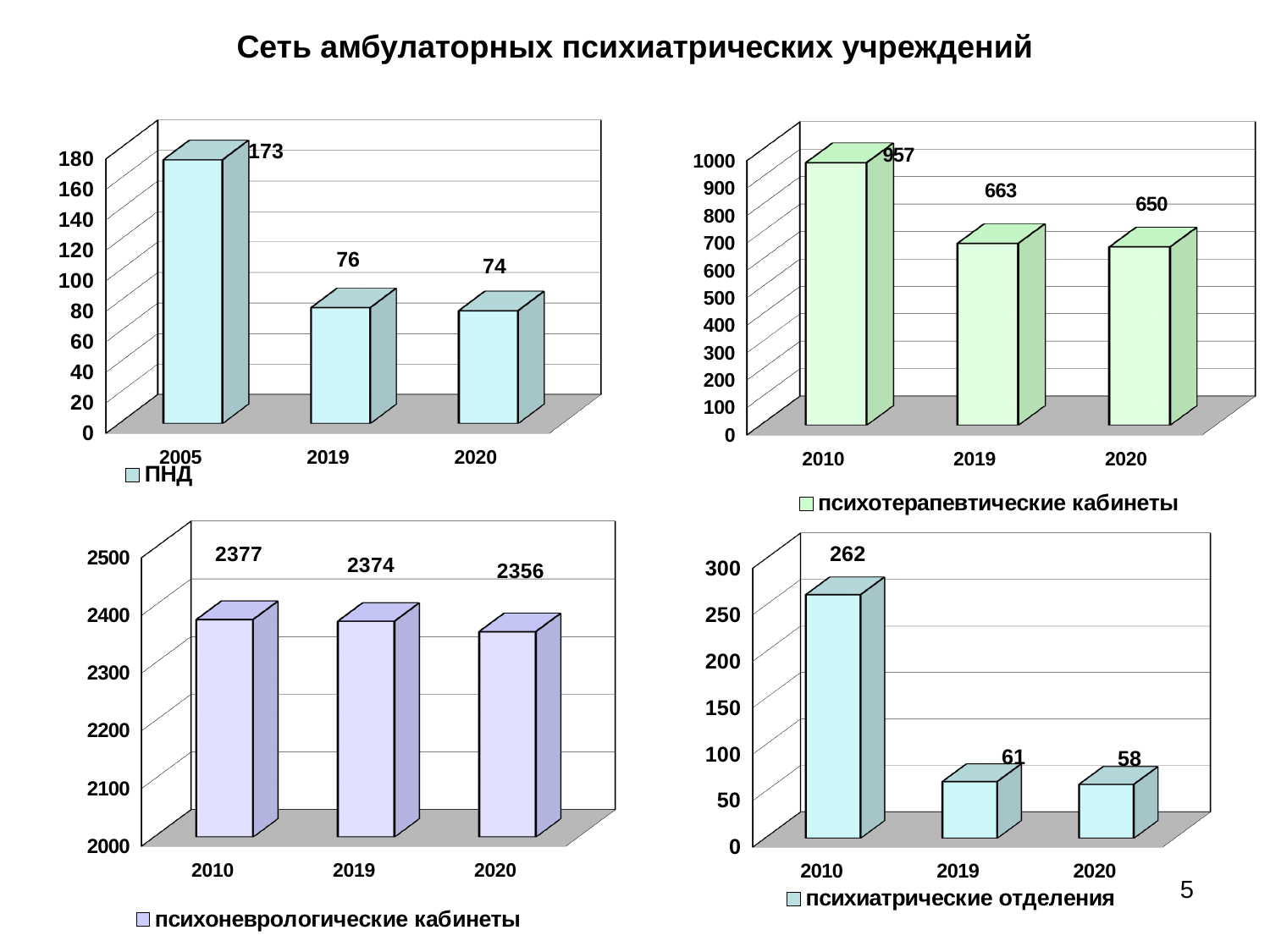

Сеть амбулаторных психиатрических учреждений

[unsupported chart]

[unsupported chart]

[unsupported chart]

[unsupported chart]

5